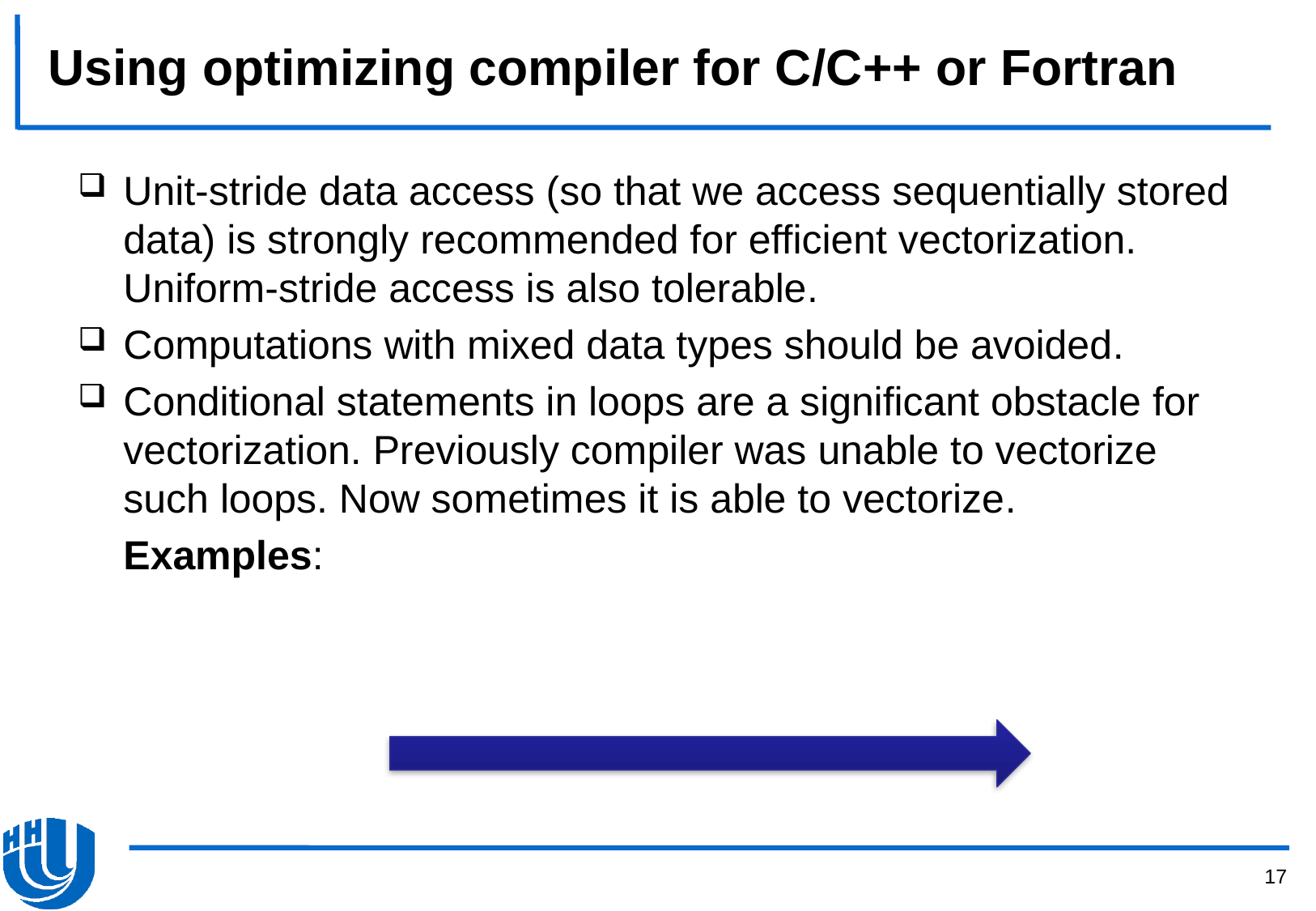

# Using optimizing compiler for C/C++ or Fortran
Unit-stride data access (so that we access sequentially stored data) is strongly recommended for efficient vectorization. Uniform-stride access is also tolerable.
Computations with mixed data types should be avoided.
Conditional statements in loops are a significant obstacle for vectorization. Previously compiler was unable to vectorize such loops. Now sometimes it is able to vectorize.
	Examples: